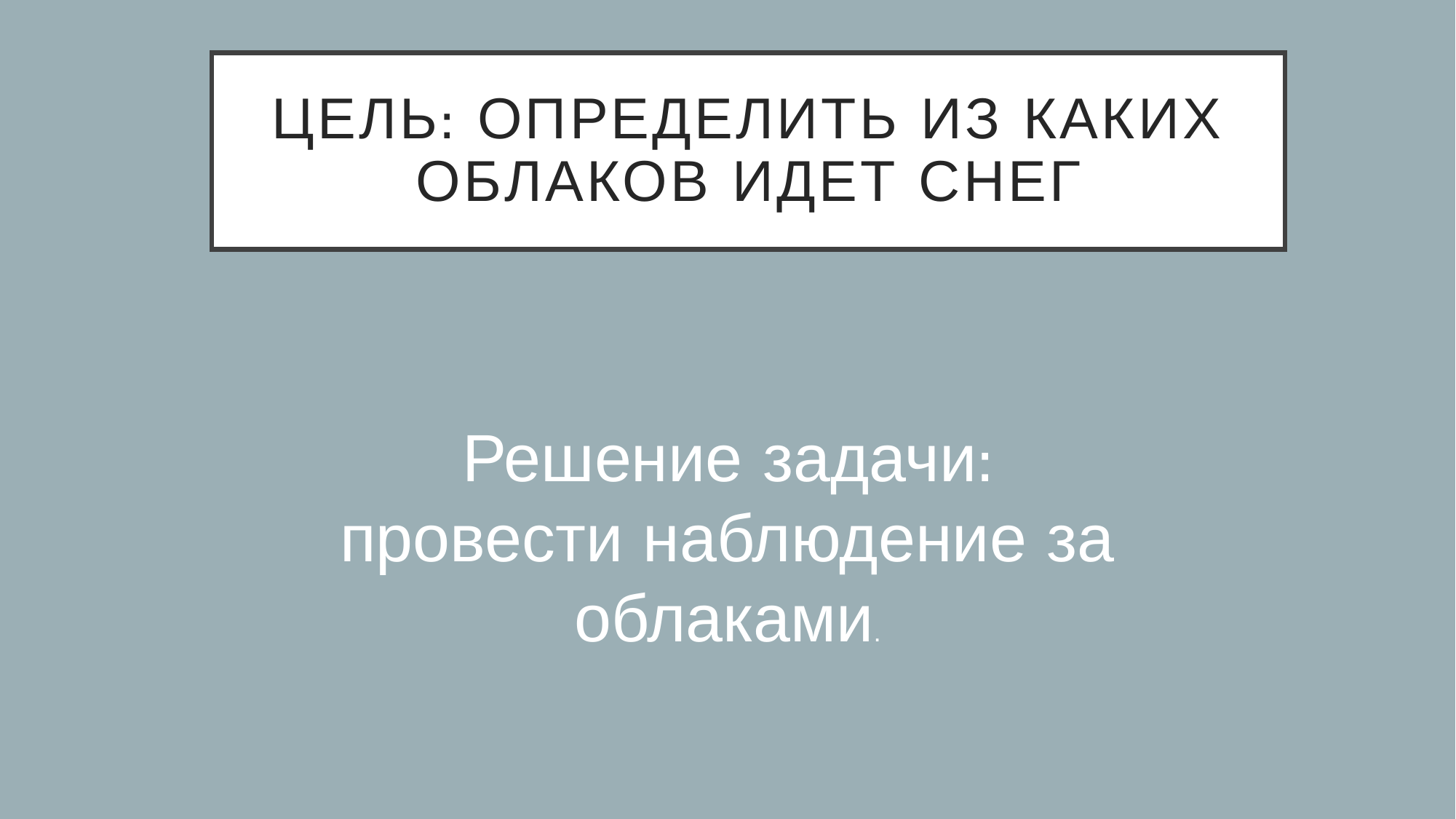

# Цель: определить из каких облаков идет снег
Решение задачи:
провести наблюдение за облаками.